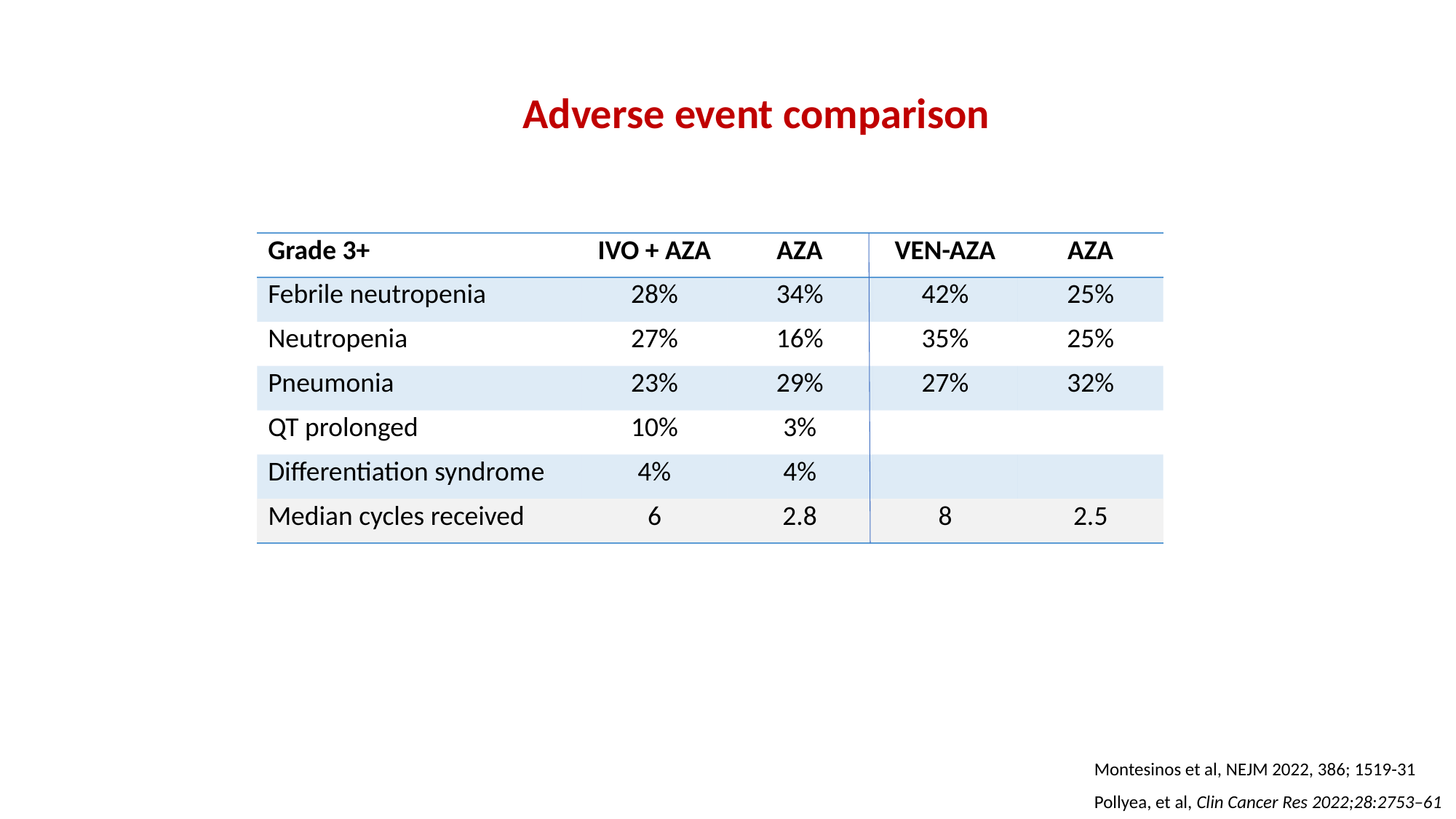

Adverse event comparison
| Grade 3+ | IVO + AZA | AZA | VEN-AZA | AZA |
| --- | --- | --- | --- | --- |
| Febrile neutropenia | 28% | 34% | 42% | 25% |
| Neutropenia | 27% | 16% | 35% | 25% |
| Pneumonia | 23% | 29% | 27% | 32% |
| QT prolonged | 10% | 3% |  |  |
| Differentiation syndrome | 4% | 4% |  |  |
| Median cycles received | 6 | 2.8 | 8 | 2.5 |
Montesinos et al, NEJM 2022, 386; 1519-31
Pollyea, et al, Clin Cancer Res 2022;28:2753–61